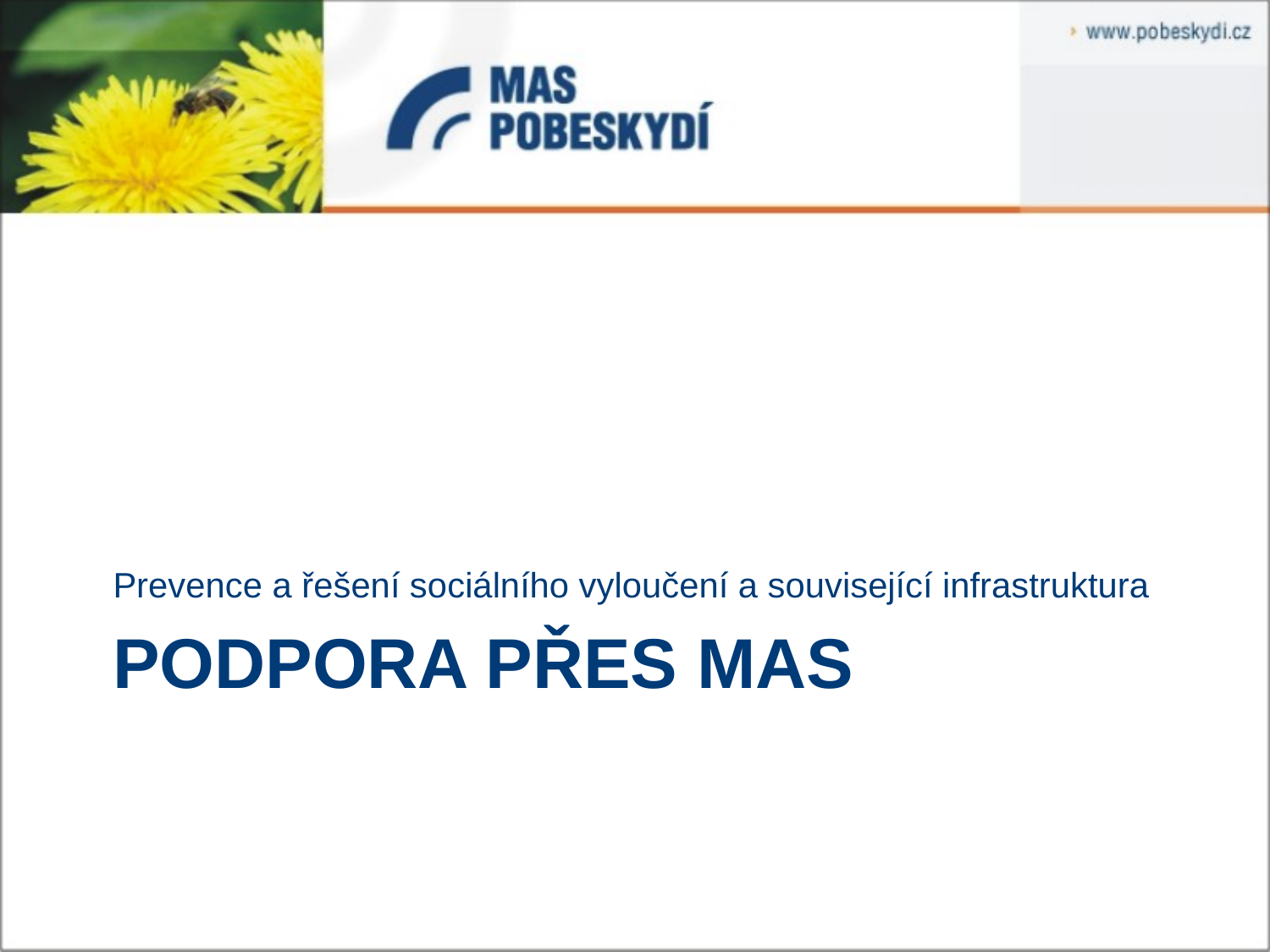

Prevence a řešení sociálního vyloučení a související infrastruktura
# Podpora přes MAS